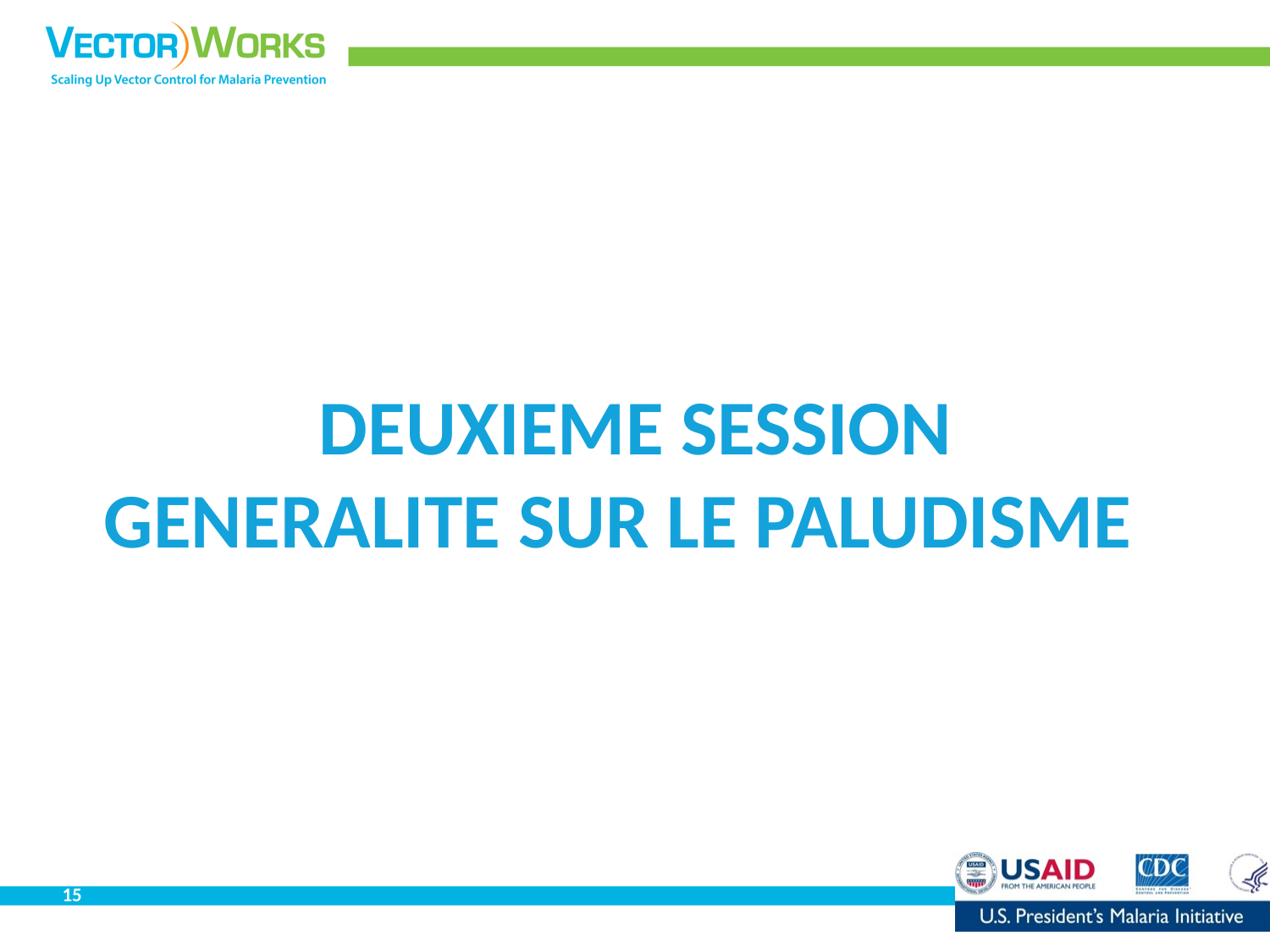

# DEUXIEME SESSION GENERALITE SUR LE PALUDISME
15